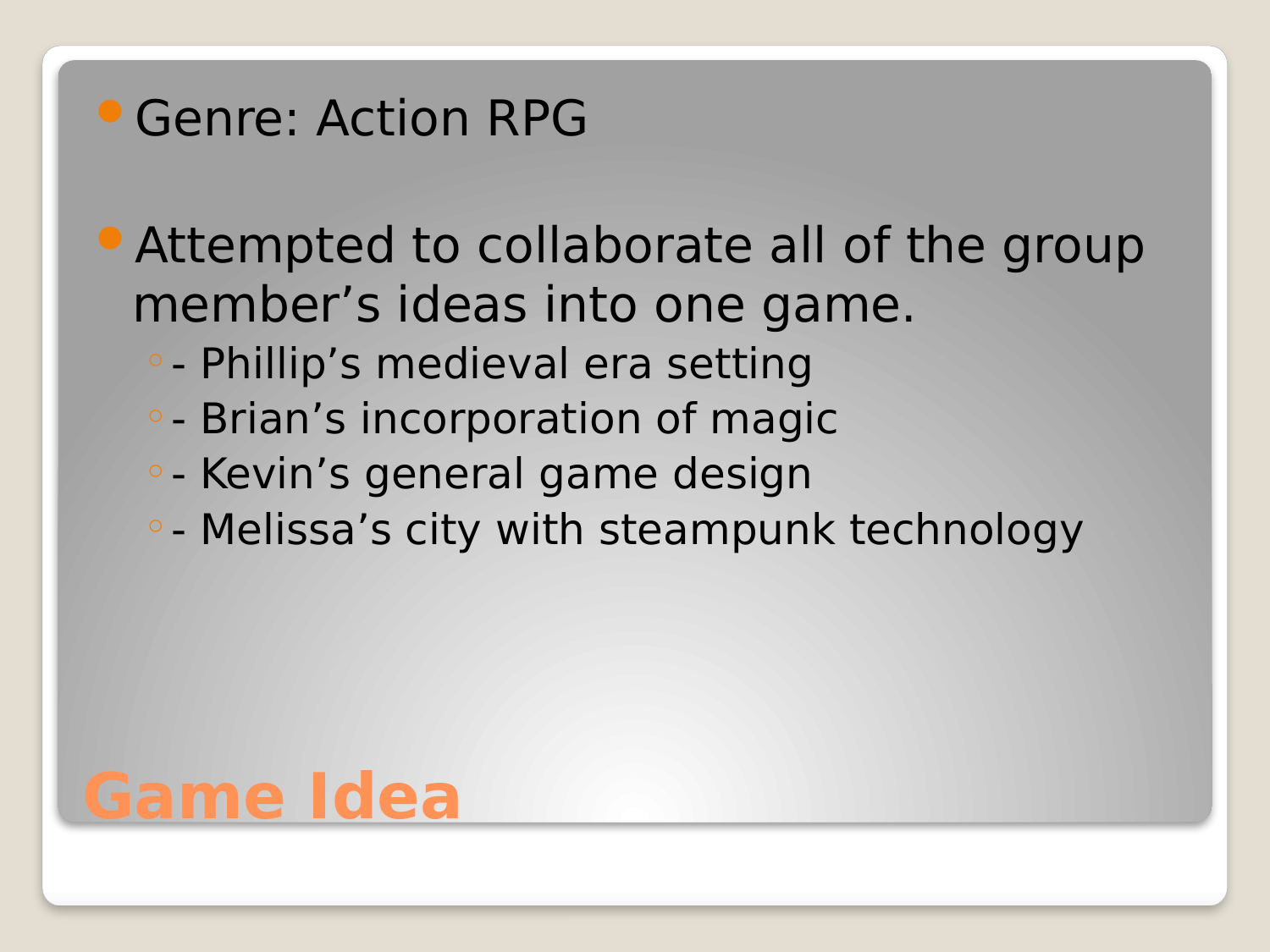

Genre: Action RPG

Attempted to collaborate all of the group member’s ideas into one game.
- Phillip’s medieval era setting
- Brian’s incorporation of magic
- Kevin’s general game design
- Melissa’s city with steampunk technology
# Game Idea